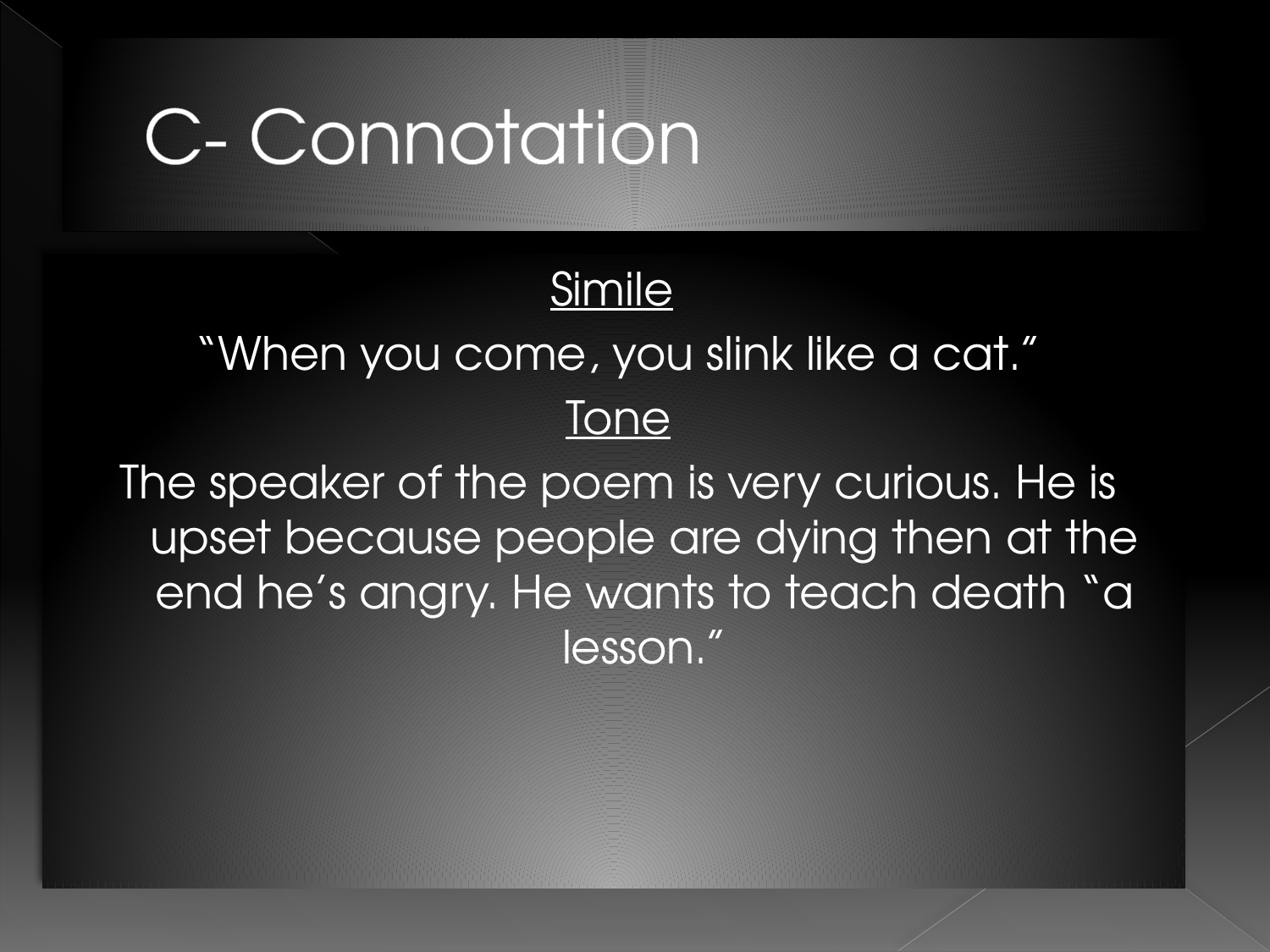

# C- Connotation
Simile
“When you come, you slink like a cat.”
Tone
The speaker of the poem is very curious. He is upset because people are dying then at the end he’s angry. He wants to teach death “a lesson.”